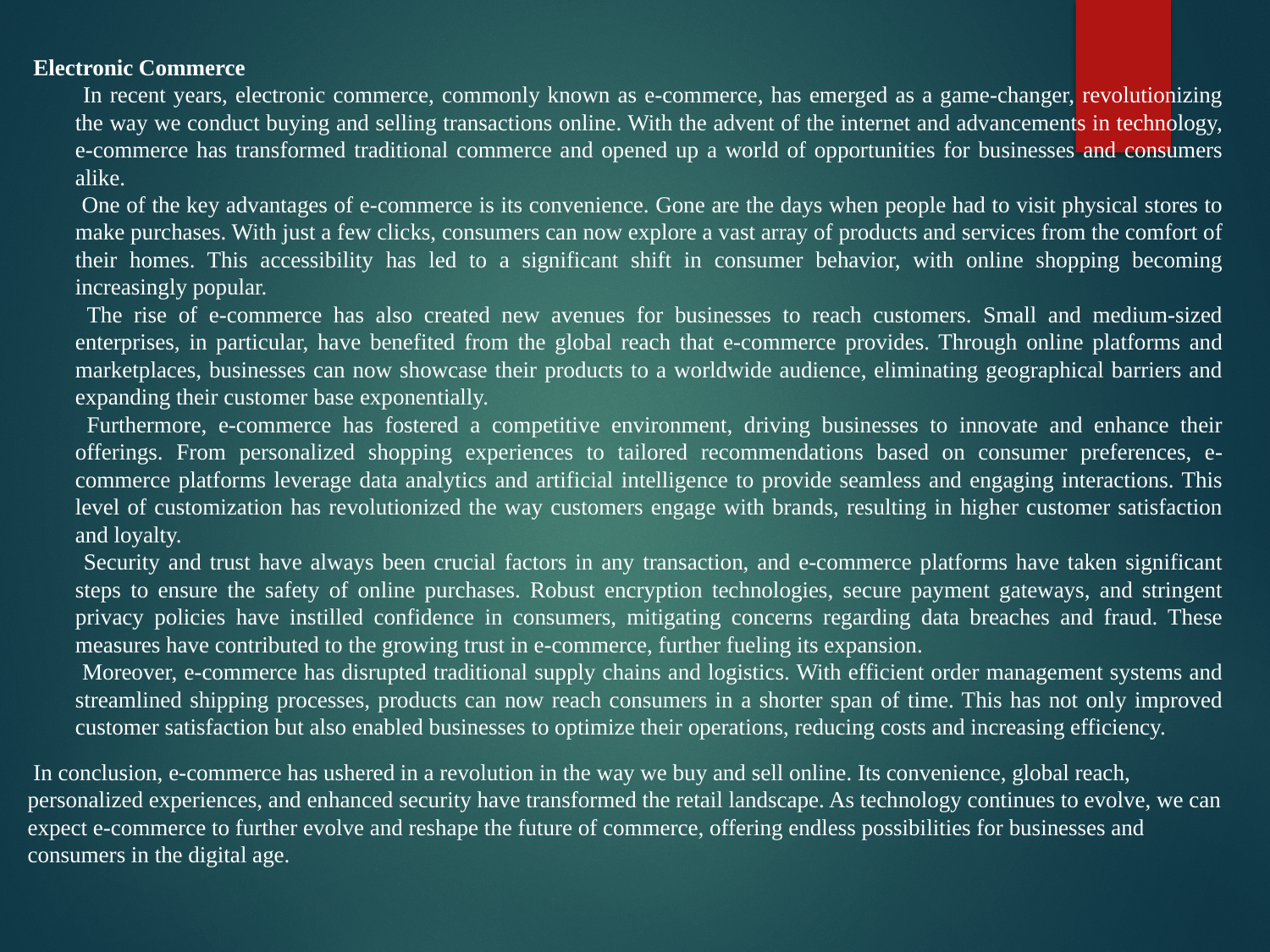

Electronic Commerce
 In recent years, electronic commerce, commonly known as e-commerce, has emerged as a game-changer, revolutionizing the way we conduct buying and selling transactions online. With the advent of the internet and advancements in technology, e-commerce has transformed traditional commerce and opened up a world of opportunities for businesses and consumers alike.
 One of the key advantages of e-commerce is its convenience. Gone are the days when people had to visit physical stores to make purchases. With just a few clicks, consumers can now explore a vast array of products and services from the comfort of their homes. This accessibility has led to a significant shift in consumer behavior, with online shopping becoming increasingly popular.
 The rise of e-commerce has also created new avenues for businesses to reach customers. Small and medium-sized enterprises, in particular, have benefited from the global reach that e-commerce provides. Through online platforms and marketplaces, businesses can now showcase their products to a worldwide audience, eliminating geographical barriers and expanding their customer base exponentially.
 Furthermore, e-commerce has fostered a competitive environment, driving businesses to innovate and enhance their offerings. From personalized shopping experiences to tailored recommendations based on consumer preferences, e-commerce platforms leverage data analytics and artificial intelligence to provide seamless and engaging interactions. This level of customization has revolutionized the way customers engage with brands, resulting in higher customer satisfaction and loyalty.
 Security and trust have always been crucial factors in any transaction, and e-commerce platforms have taken significant steps to ensure the safety of online purchases. Robust encryption technologies, secure payment gateways, and stringent privacy policies have instilled confidence in consumers, mitigating concerns regarding data breaches and fraud. These measures have contributed to the growing trust in e-commerce, further fueling its expansion.
 Moreover, e-commerce has disrupted traditional supply chains and logistics. With efficient order management systems and streamlined shipping processes, products can now reach consumers in a shorter span of time. This has not only improved customer satisfaction but also enabled businesses to optimize their operations, reducing costs and increasing efficiency.
 In conclusion, e-commerce has ushered in a revolution in the way we buy and sell online. Its convenience, global reach, personalized experiences, and enhanced security have transformed the retail landscape. As technology continues to evolve, we can expect e-commerce to further evolve and reshape the future of commerce, offering endless possibilities for businesses and consumers in the digital age.